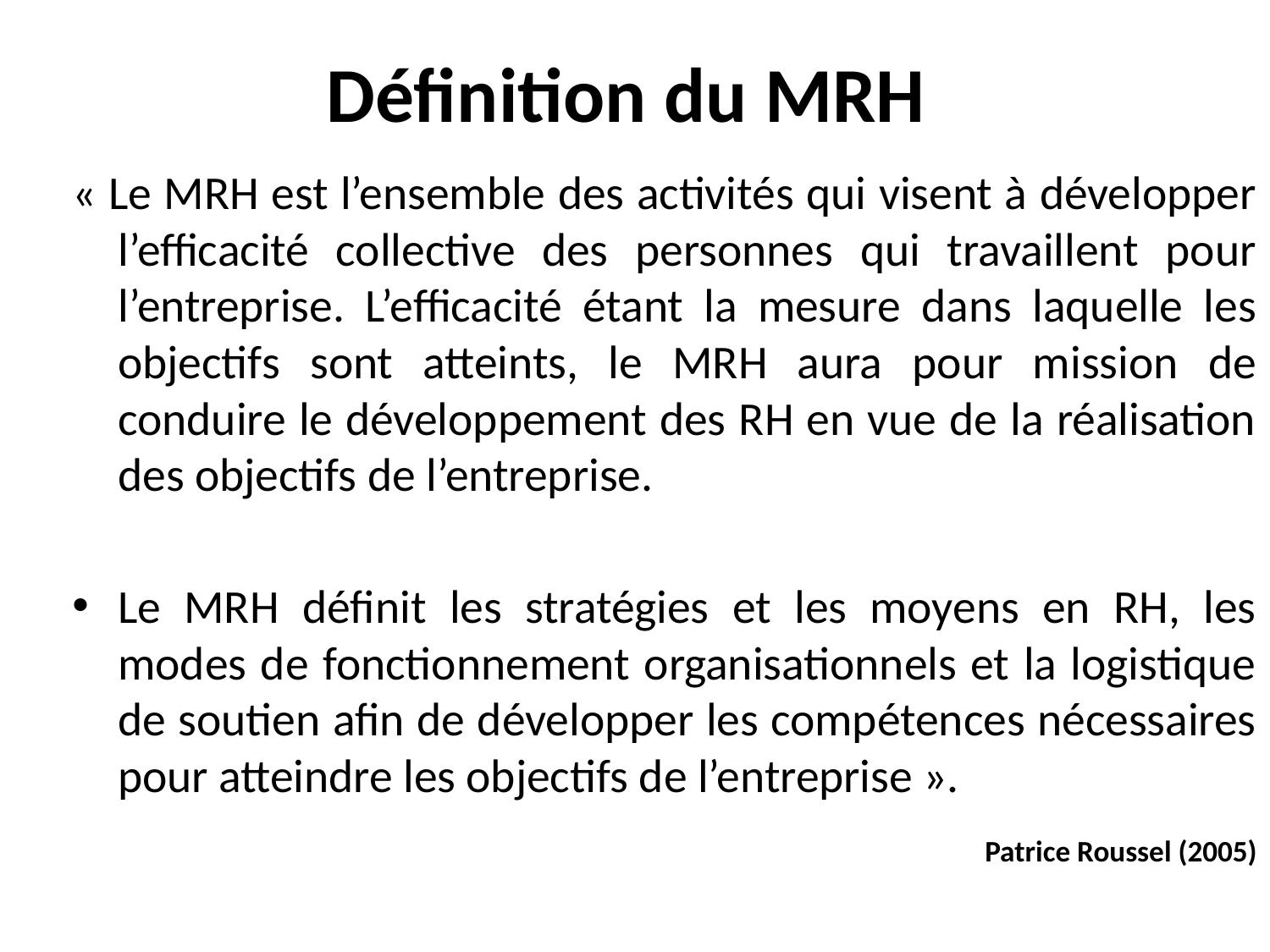

# Définition du MRH
« Le MRH est l’ensemble des activités qui visent à développer l’efficacité collective des personnes qui travaillent pour l’entreprise. L’efficacité étant la mesure dans laquelle les objectifs sont atteints, le MRH aura pour mission de conduire le développement des RH en vue de la réalisation des objectifs de l’entreprise.

Le MRH définit les stratégies et les moyens en RH, les modes de fonctionnement organisationnels et la logistique de soutien afin de développer les compétences nécessaires pour atteindre les objectifs de l’entreprise ».
                                                       Patrice Roussel (2005)